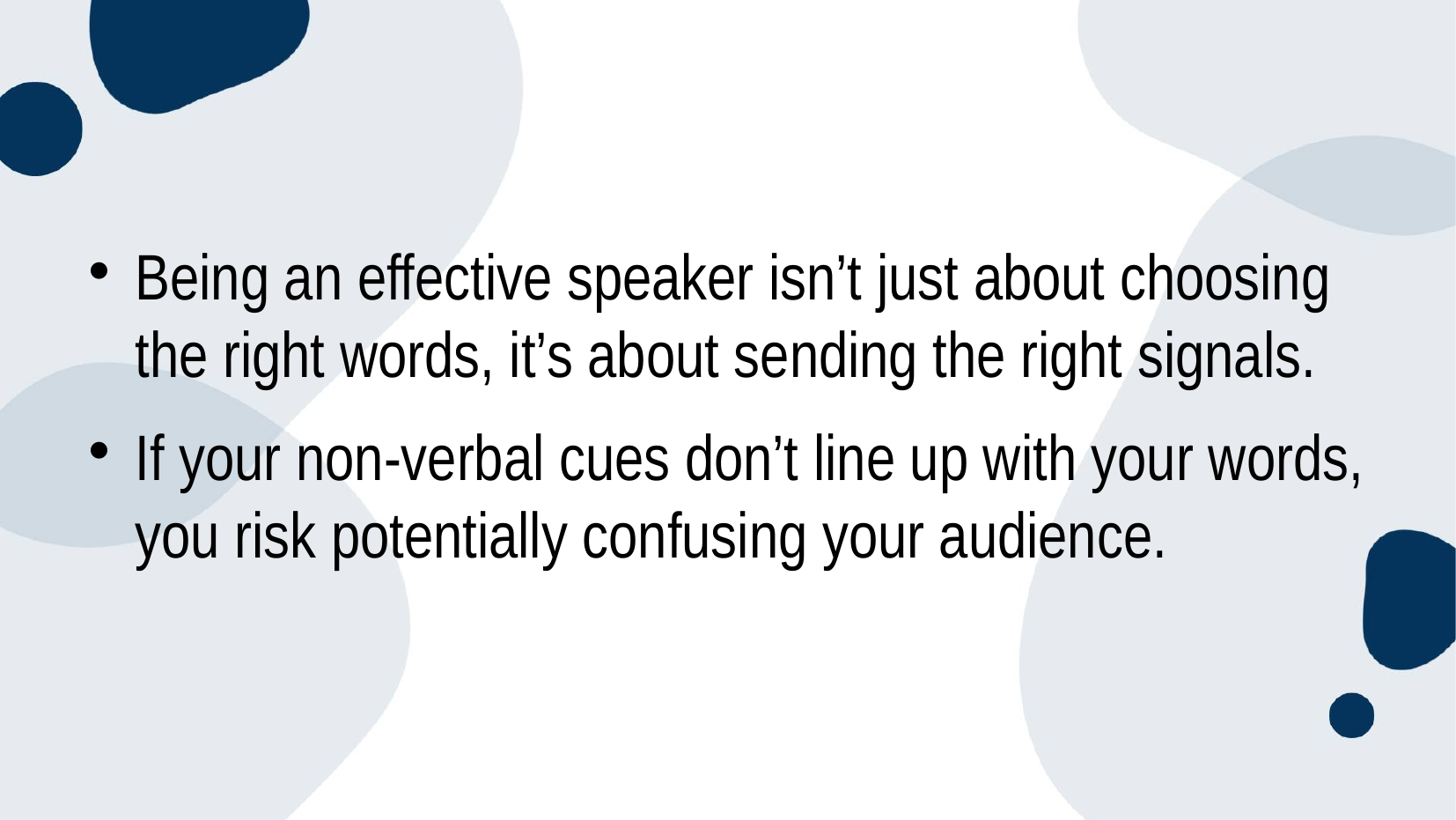

#
Being an effective speaker isn’t just about choosing the right words, it’s about sending the right signals.
If your non-verbal cues don’t line up with your words, you risk potentially confusing your audience.